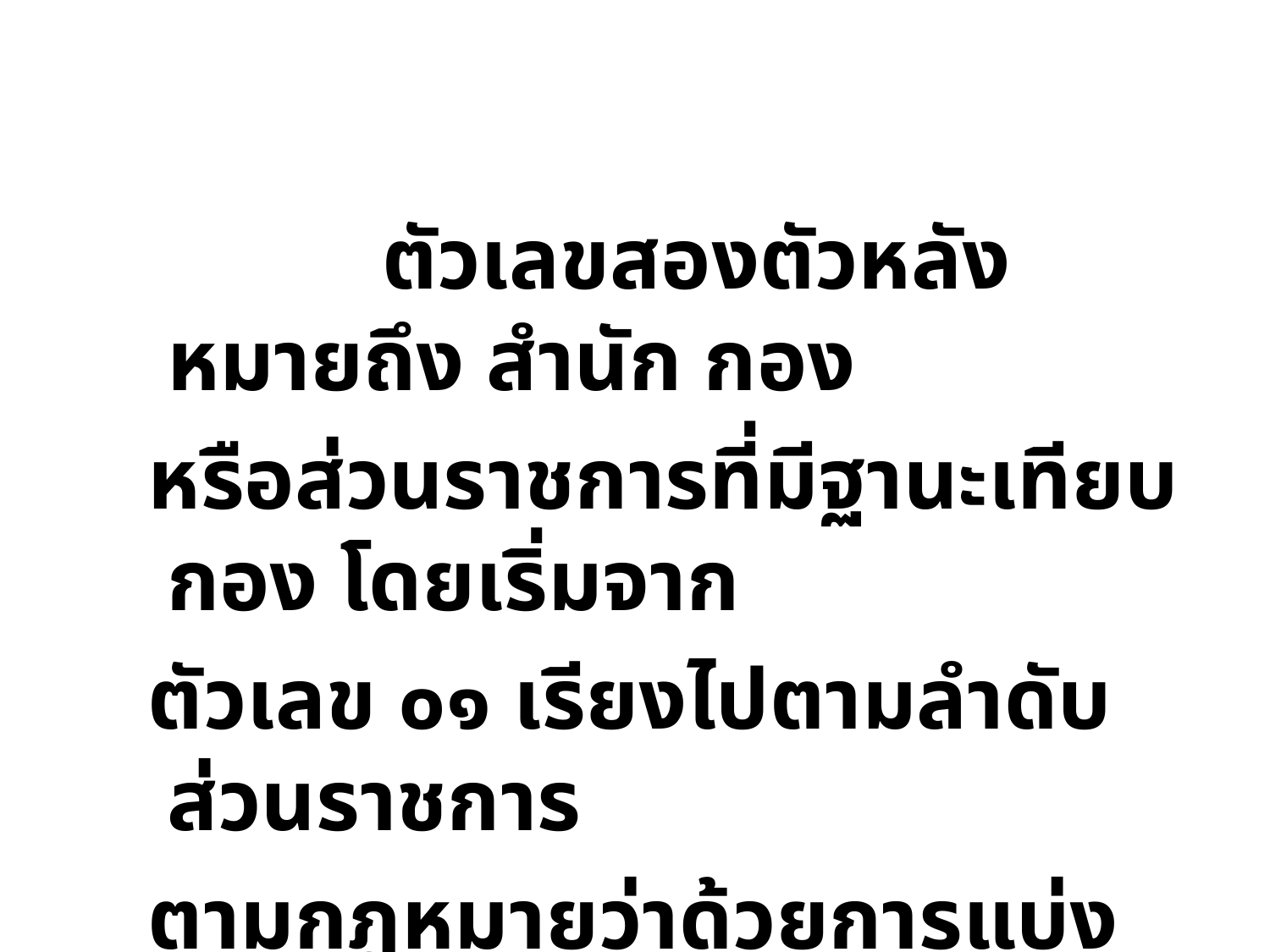

ตัวเลขสองตัวหลัง หมายถึง สำนัก กอง
   หรือส่วนราชการที่มีฐานะเทียบกอง โดยเริ่มจาก
   ตัวเลข ๐๑ เรียงไปตามลำดับส่วนราชการ
   ตามกฎหมายว่าด้วยการแบ่งส่วนราชการ